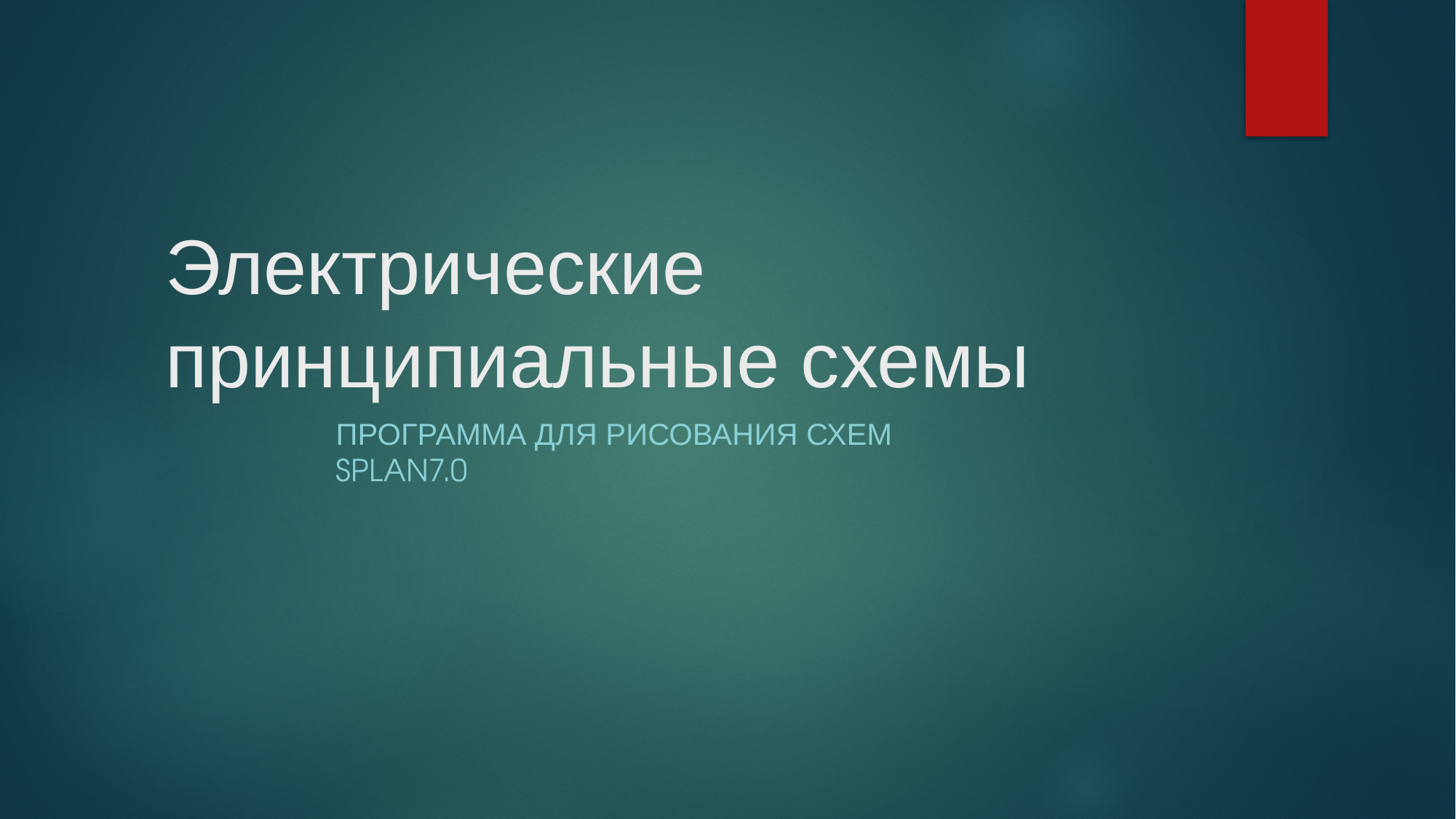

# Электрические принципиальные схемы
Программа для рисования схем sPlan7.0